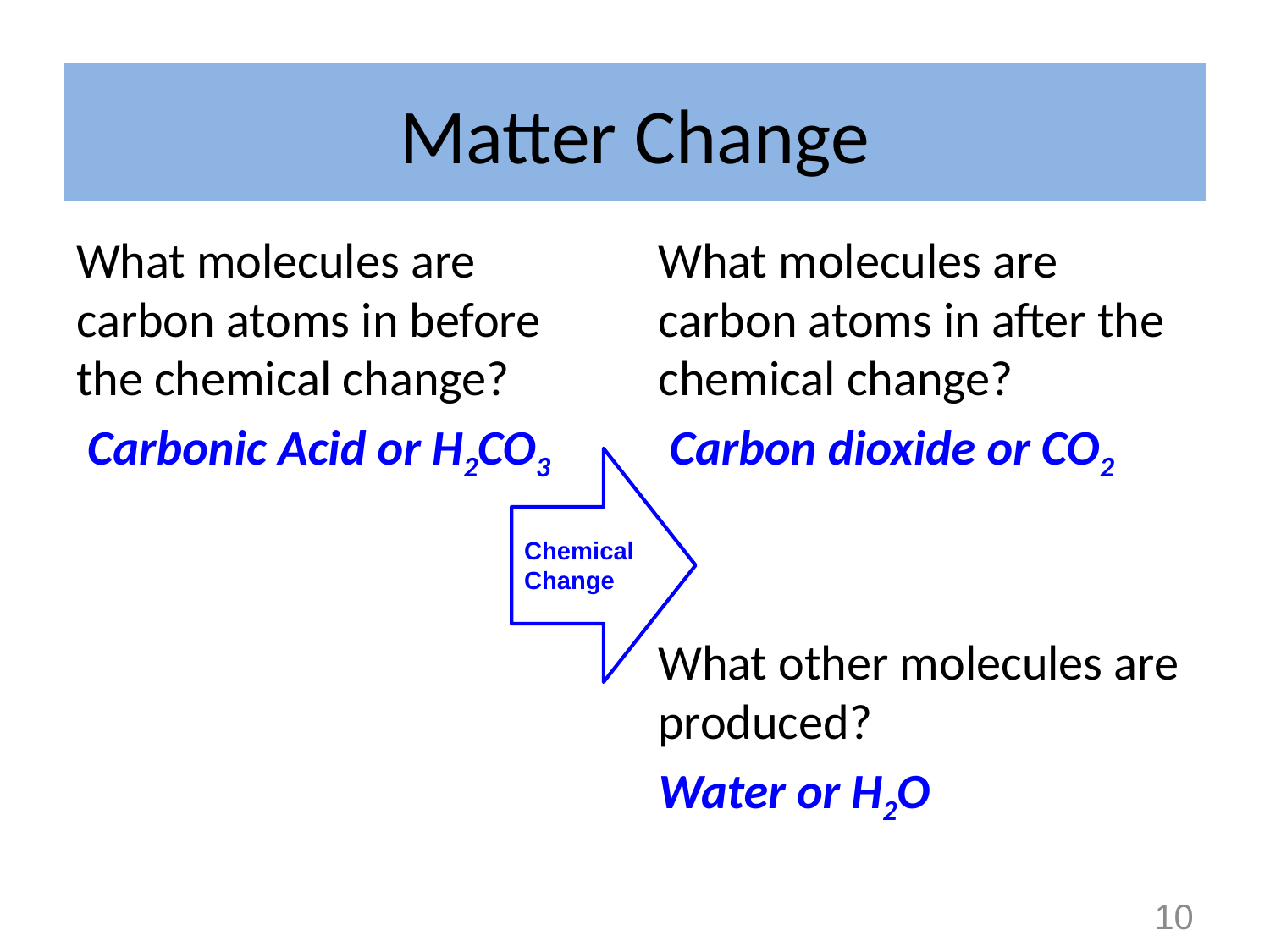

# Matter Change
What molecules are carbon atoms in before the chemical change?
 Carbonic Acid or H2CO3
What molecules are    carbon atoms in after the chemical change?
 Carbon dioxide or CO2

What other molecules are produced?
Water or H2O

Chemical Change

10